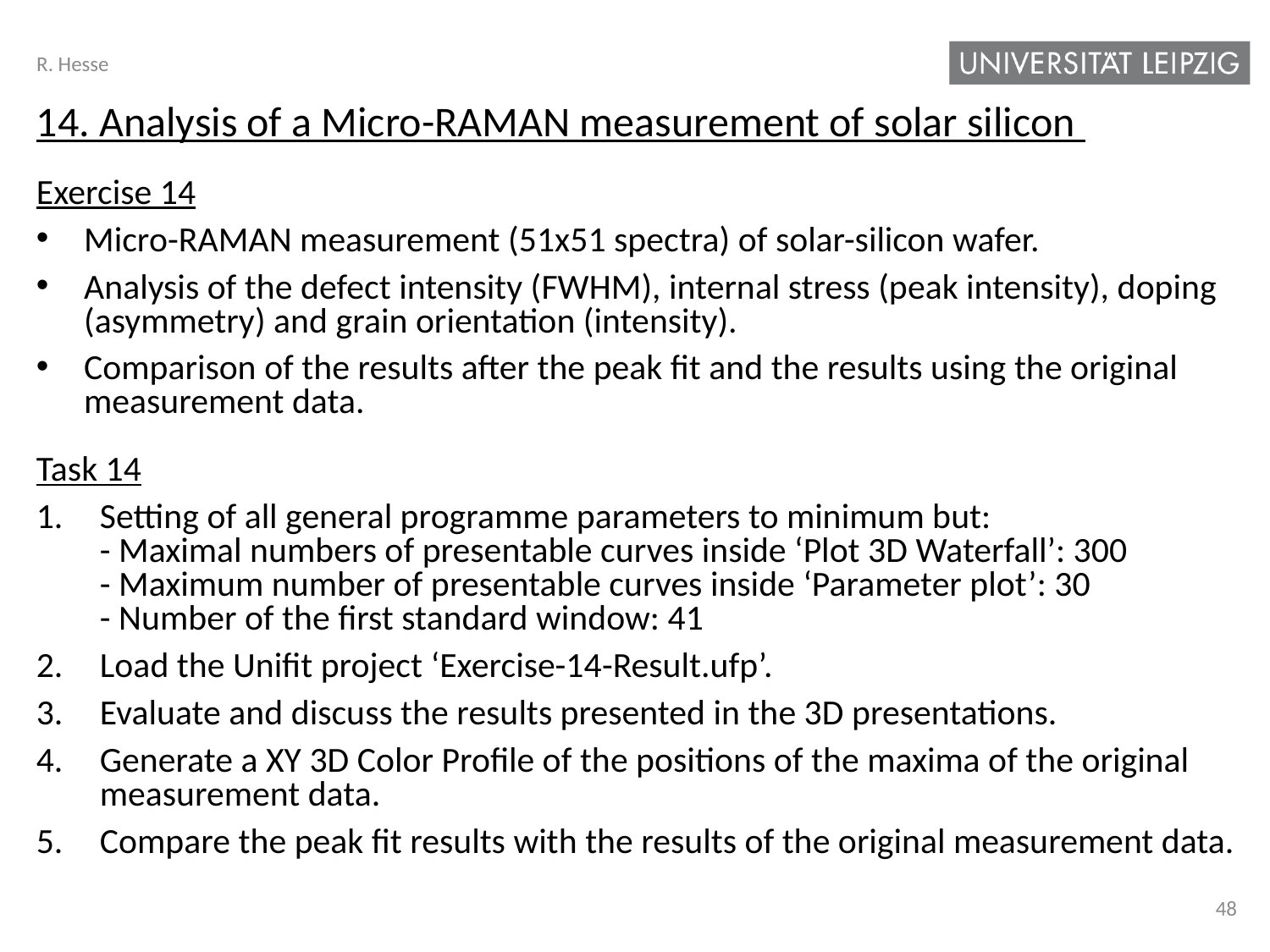

R. Hesse
14. Analysis of a Micro-RAMAN measurement of solar silicon
Exercise 14

Micro-RAMAN measurement (51x51 spectra) of solar-silicon wafer.

Analysis of the defect intensity (FWHM), internal stress (peak intensity), doping
(asymmetry) and grain orientation (intensity).
Comparison of the results after the peak fit and the results using the original measurement data.

Task 14

Setting of all general programme parameters to minimum but:
- Maximal numbers of presentable curves inside ‘Plot 3D Waterfall’: 300
- Maximum number of presentable curves inside ‘Parameter plot’: 30
- Number of the first standard window: 41

Load the Unifit project ‘Exercise-14-Result.ufp’.

Evaluate and discuss the results presented in the 3D presentations.

Generate a XY 3D Color Profile of the positions of the maxima of the original measurement data.

Compare the peak fit results with the results of the original measurement data.
48